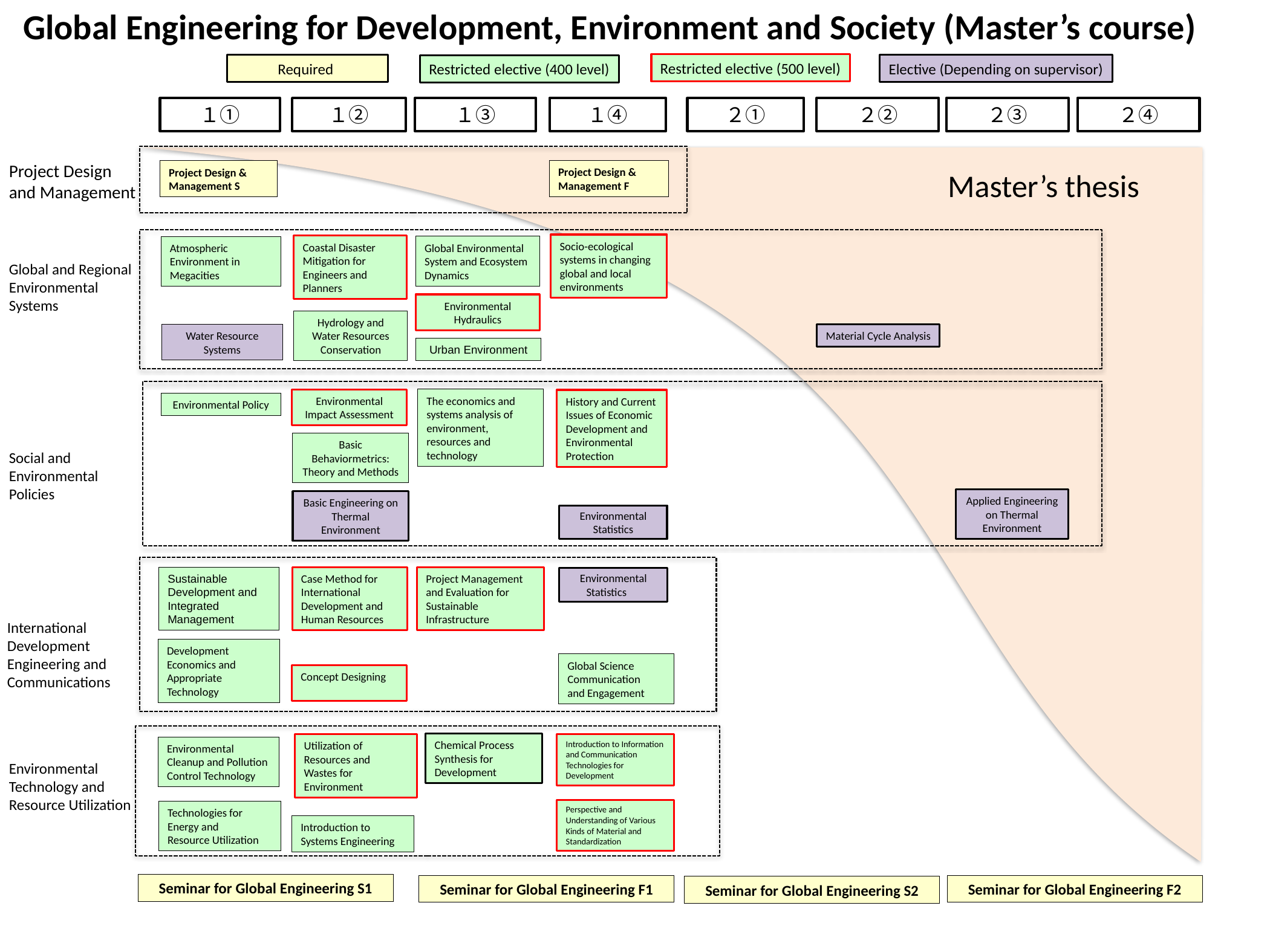

Global Engineering for Development, Environment and Society (Master’s course)
Restricted elective (500 level)
            Required
Elective (Depending on supervisor)
Restricted elective (400 level)
１①
１②
１③
１④
２①
２②
２③
２④

Project Design and Management
Project Design & Management F
Project Design & Management S
Master’s thesis

Socio-ecological systems in changing global and local environments
Coastal Disaster Mitigation for
Engineers and Planners
Global Environmental System and Ecosystem Dynamics
Atmospheric Environment in Megacities
Global and Regional Environmental Systems
Environmental Hydraulics
Hydrology and Water Resources Conservation
Water Resource Systems
Material Cycle Analysis
Urban Environment

The economics and systems analysis of environment, resources and technology
Environmental Impact Assessment
History and Current Issues of Economic Development and
Environmental Protection
Environmental Policy
Basic Behaviormetrics: Theory and Methods
Social and Environmental Policies
Applied Engineering on Thermal Environment
Basic Engineering on Thermal Environment
Environmental Statistics

Sustainable Development and
Integrated Management
Case Method for International
Development and Human Resources
Project Management and Evaluation for Sustainable Infrastructure
Environmental Statistics
International Development Engineering and Communications
Development Economics and Appropriate Technology
Global Science Communication
and Engagement
Concept Designing

Chemical Process Synthesis for
Development
Utilization of Resources and
Wastes for Environment
Introduction to Information and Communication Technologies for
Development
Environmental Cleanup and Pollution Control Technology
Environmental Technology and Resource Utilization
Perspective and Understanding of Various Kinds of Material and
Standardization
Technologies for Energy and
Resource Utilization
Introduction to Systems Engineering
Seminar for Global Engineering S1
Seminar for Global Engineering F1
Seminar for Global Engineering F2
Seminar for Global Engineering S2